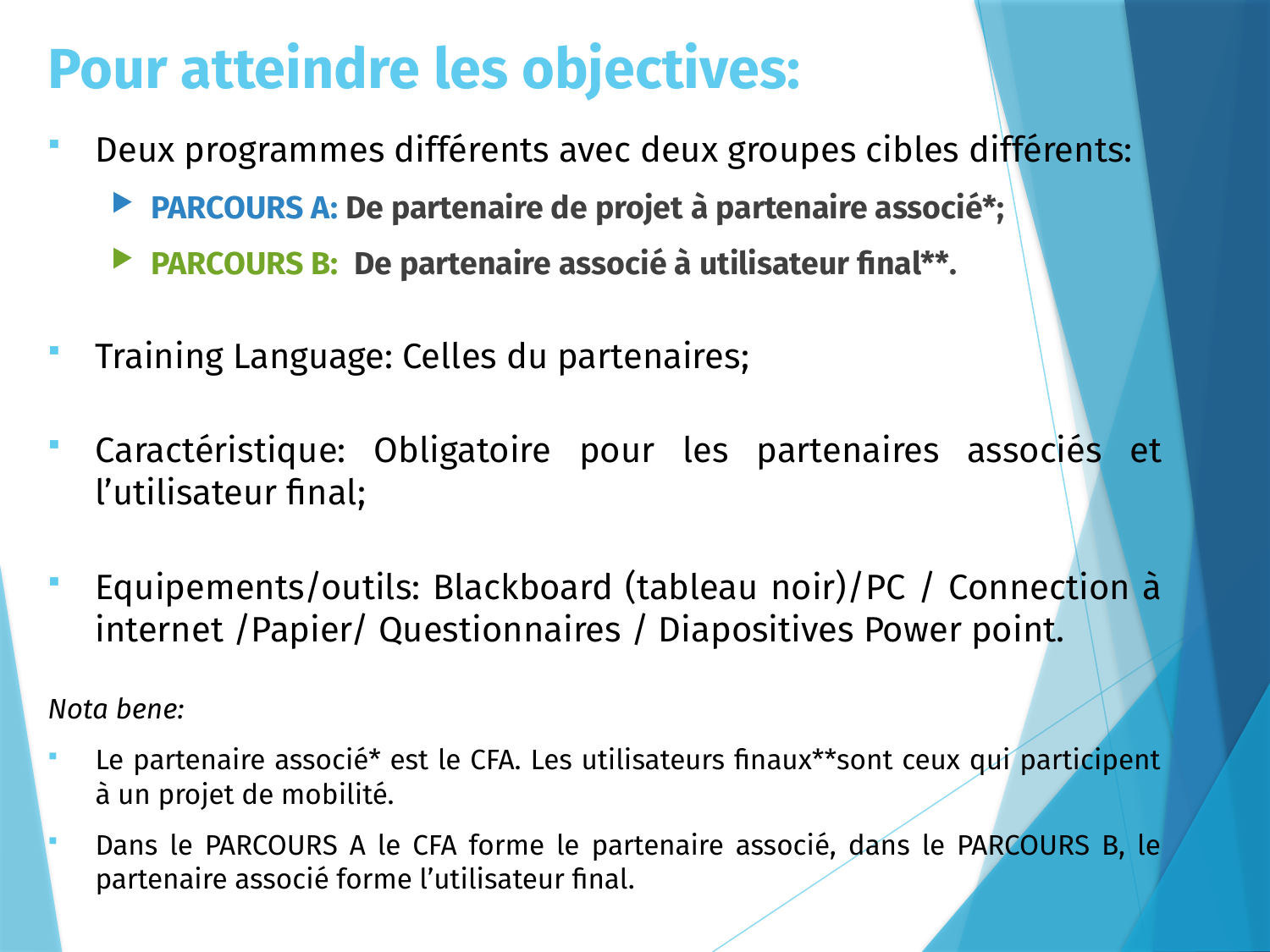

Pour atteindre les objectives:

Deux programmes différents avec deux groupes cibles différents:
PARCOURS A: De partenaire de projet à partenaire associé*;
PARCOURS B:  De partenaire associé à utilisateur final**.

Training Language: Celles du partenaires;

Caractéristique: Obligatoire pour les partenaires associés et l’utilisateur final;

Equipements/outils: Blackboard (tableau noir)/PC / Connection à internet /Papier/ Questionnaires / Diapositives Power point.

Nota bene:
Le partenaire associé* est le CFA. Les utilisateurs finaux**sont ceux qui participent à un projet de mobilité.
Dans le PARCOURS A le CFA forme le partenaire associé, dans le PARCOURS B, le partenaire associé forme l’utilisateur final.